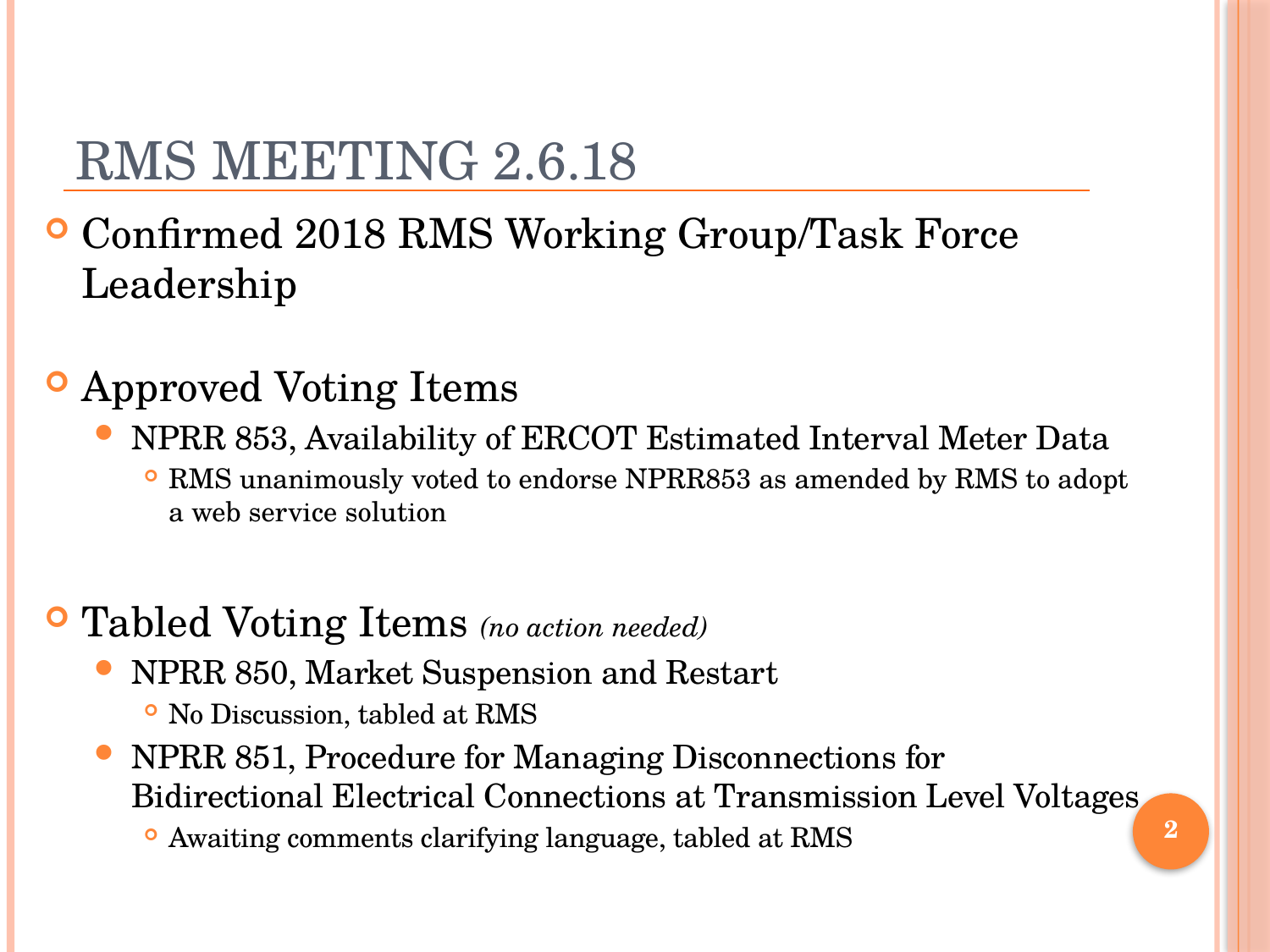

# RMS Meeting 2.6.18
Confirmed 2018 RMS Working Group/Task Force Leadership
Approved Voting Items
NPRR 853, Availability of ERCOT Estimated Interval Meter Data
RMS unanimously voted to endorse NPRR853 as amended by RMS to adopt a web service solution

Tabled Voting Items (no action needed)
NPRR 850, Market Suspension and Restart
No Discussion, tabled at RMS
NPRR 851, Procedure for Managing Disconnections for Bidirectional Electrical Connections at Transmission Level Voltages
Awaiting comments clarifying language, tabled at RMS

2